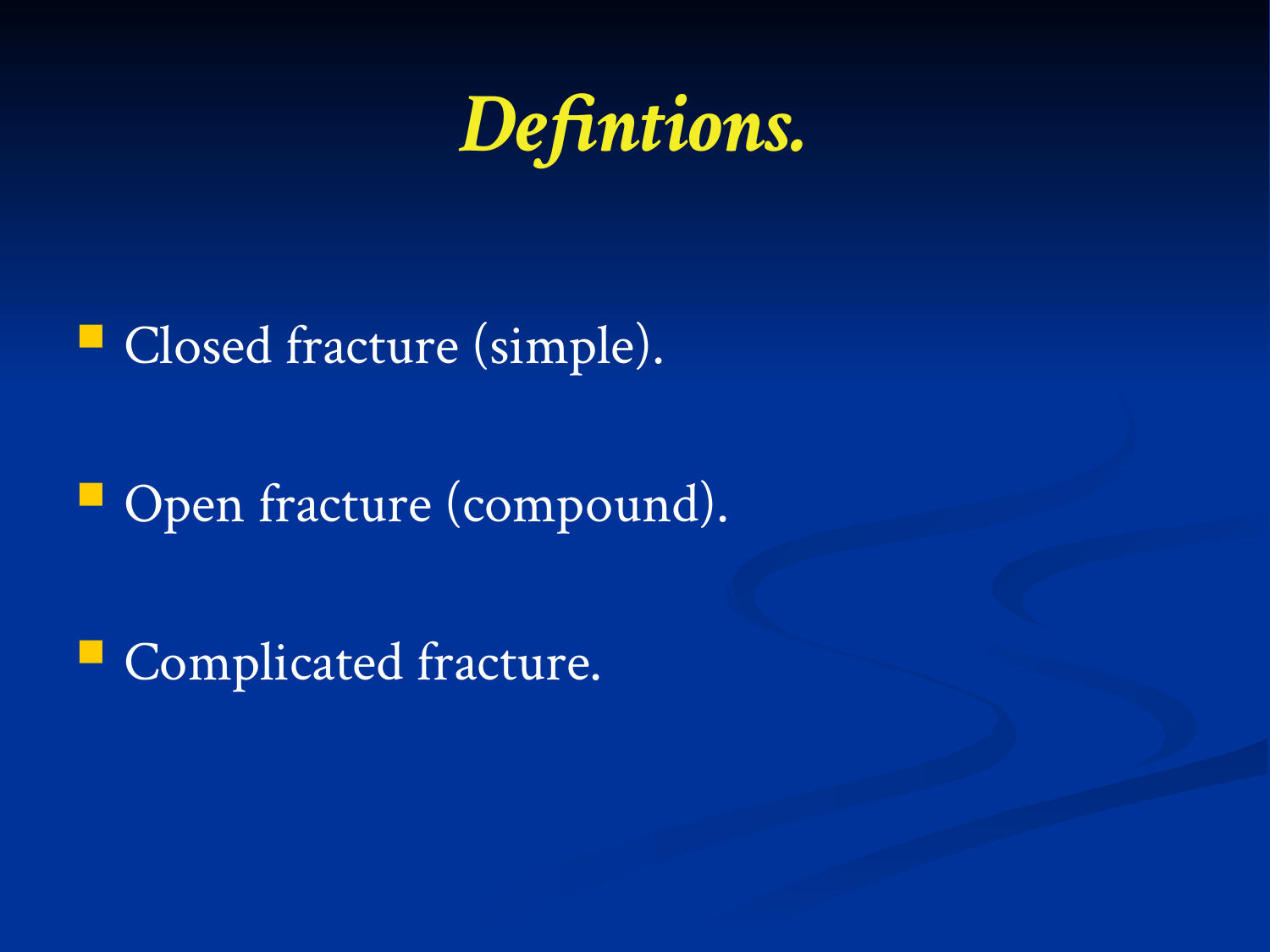

# Defintions.

Closed fracture (simple).

Open fracture (compound).

Complicated fracture.